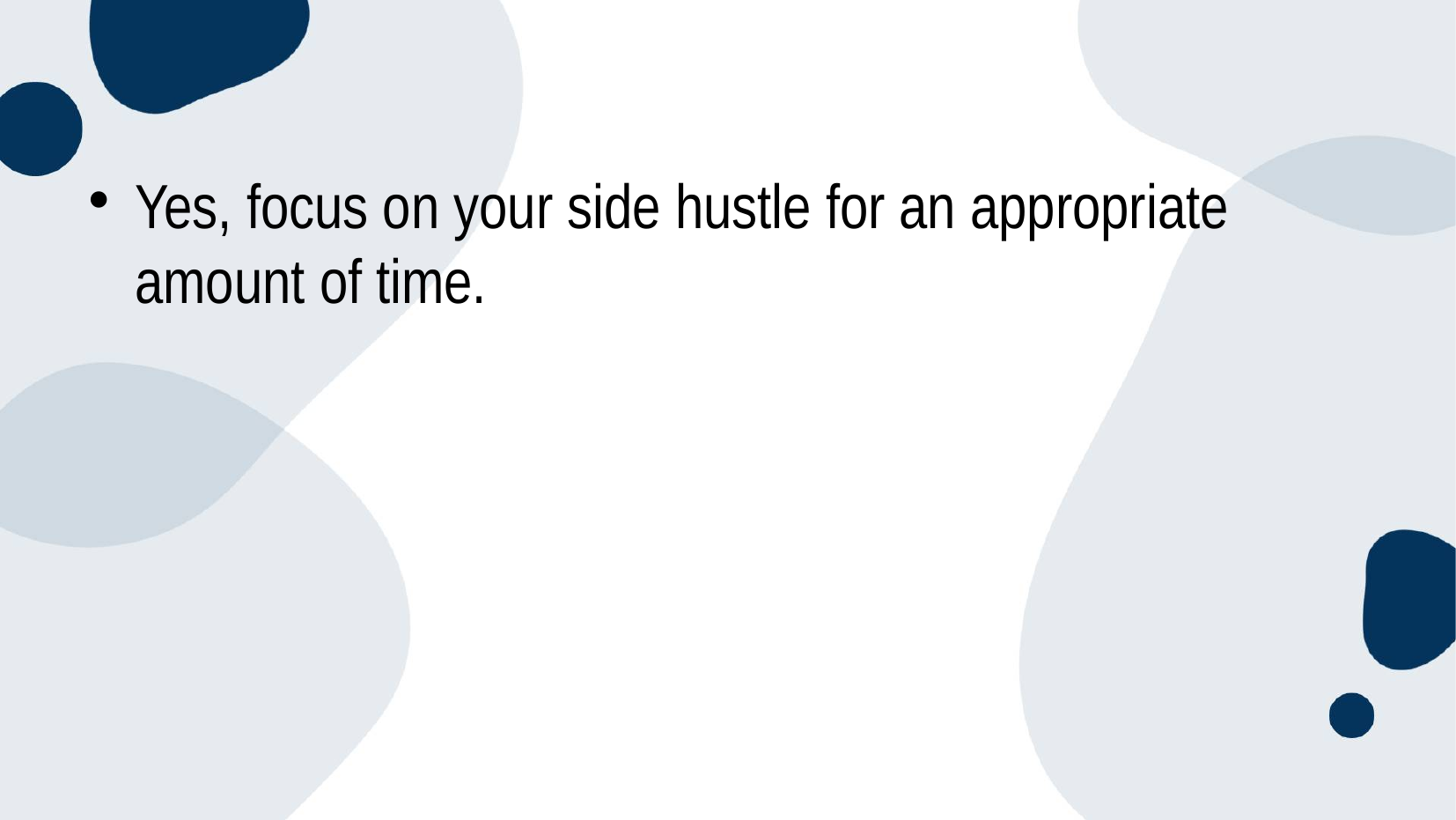

#
Yes, focus on your side hustle for an appropriate amount of time.